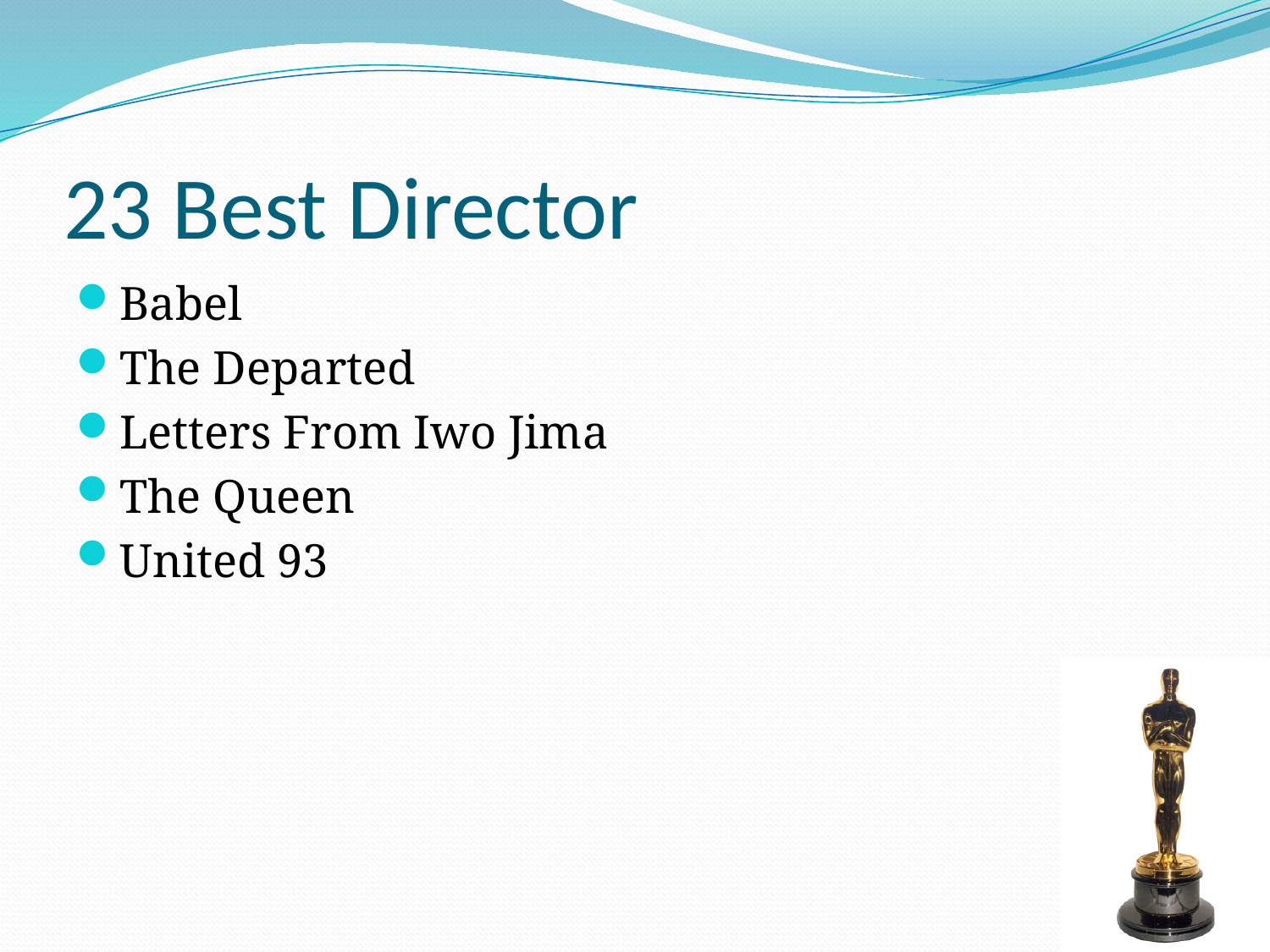

# 23 Best Director
Babel
The Departed
Letters From Iwo Jima
The Queen
United 93